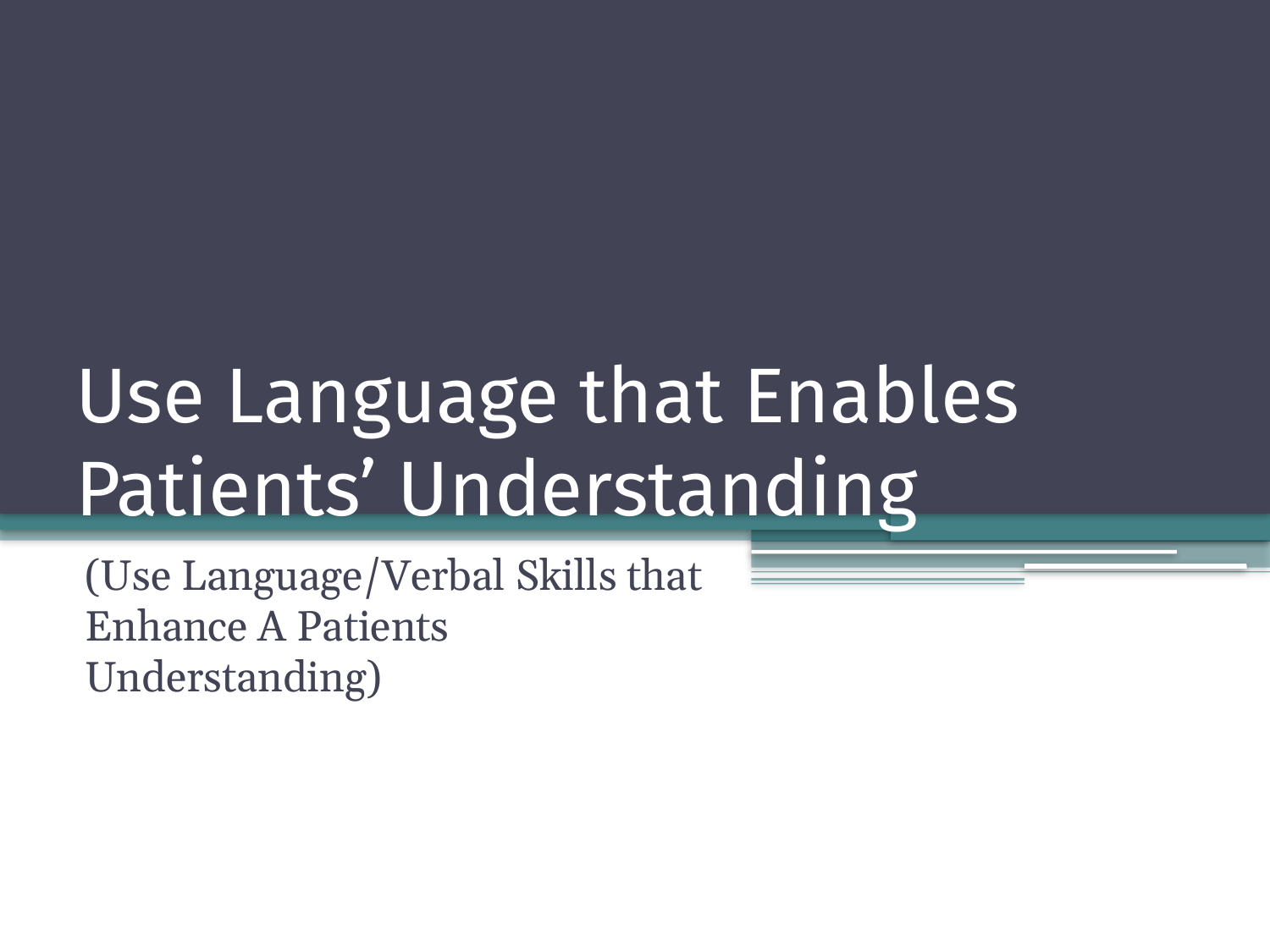

# Use Language that Enables Patients’ Understanding
(Use Language/Verbal Skills that Enhance A Patients Understanding)